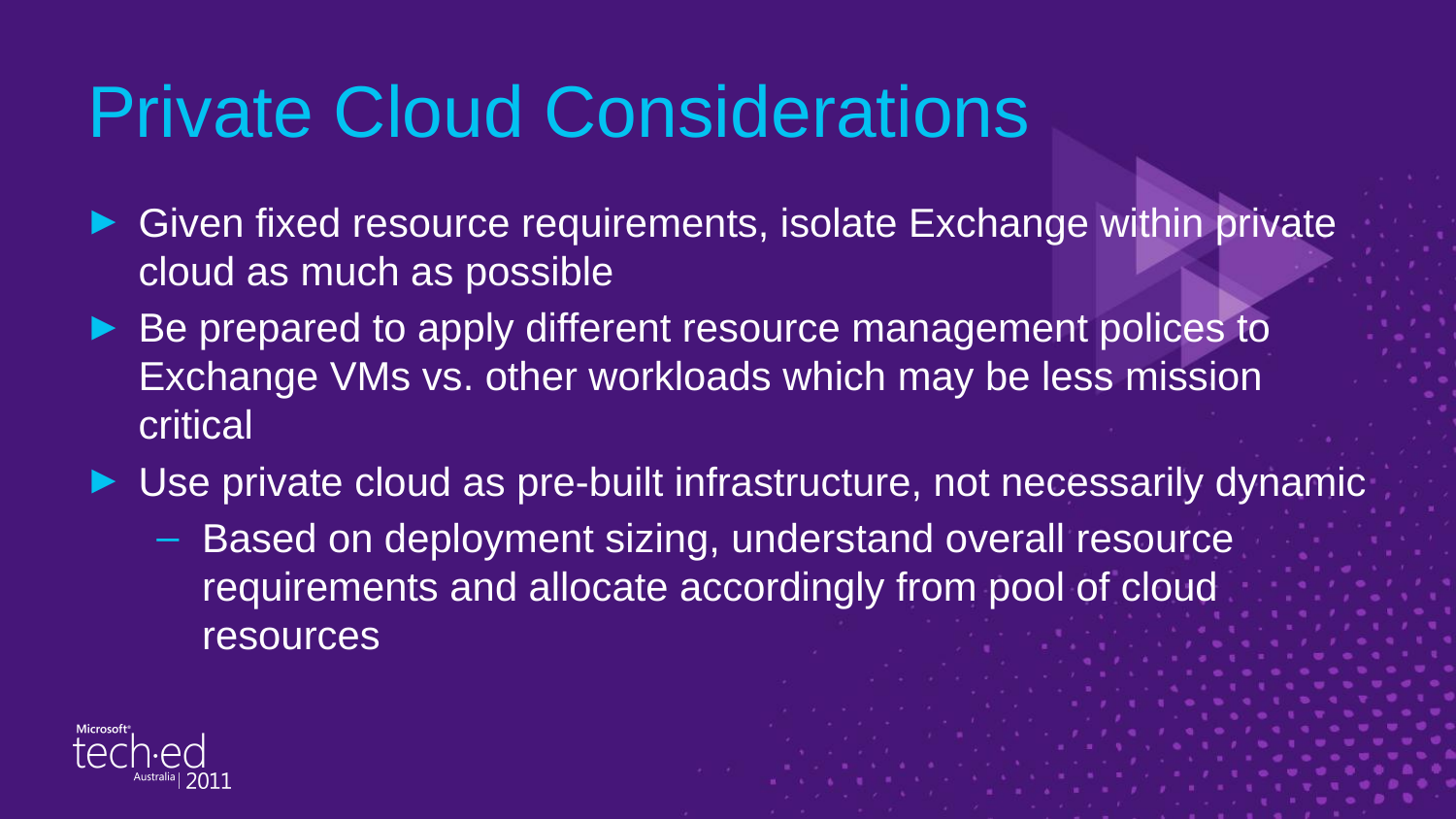

# Private Cloud Considerations
Given fixed resource requirements, isolate Exchange within private cloud as much as possible
Be prepared to apply different resource management polices to Exchange VMs vs. other workloads which may be less mission critical
Use private cloud as pre-built infrastructure, not necessarily dynamic
Based on deployment sizing, understand overall resource requirements and allocate accordingly from pool of cloud resources